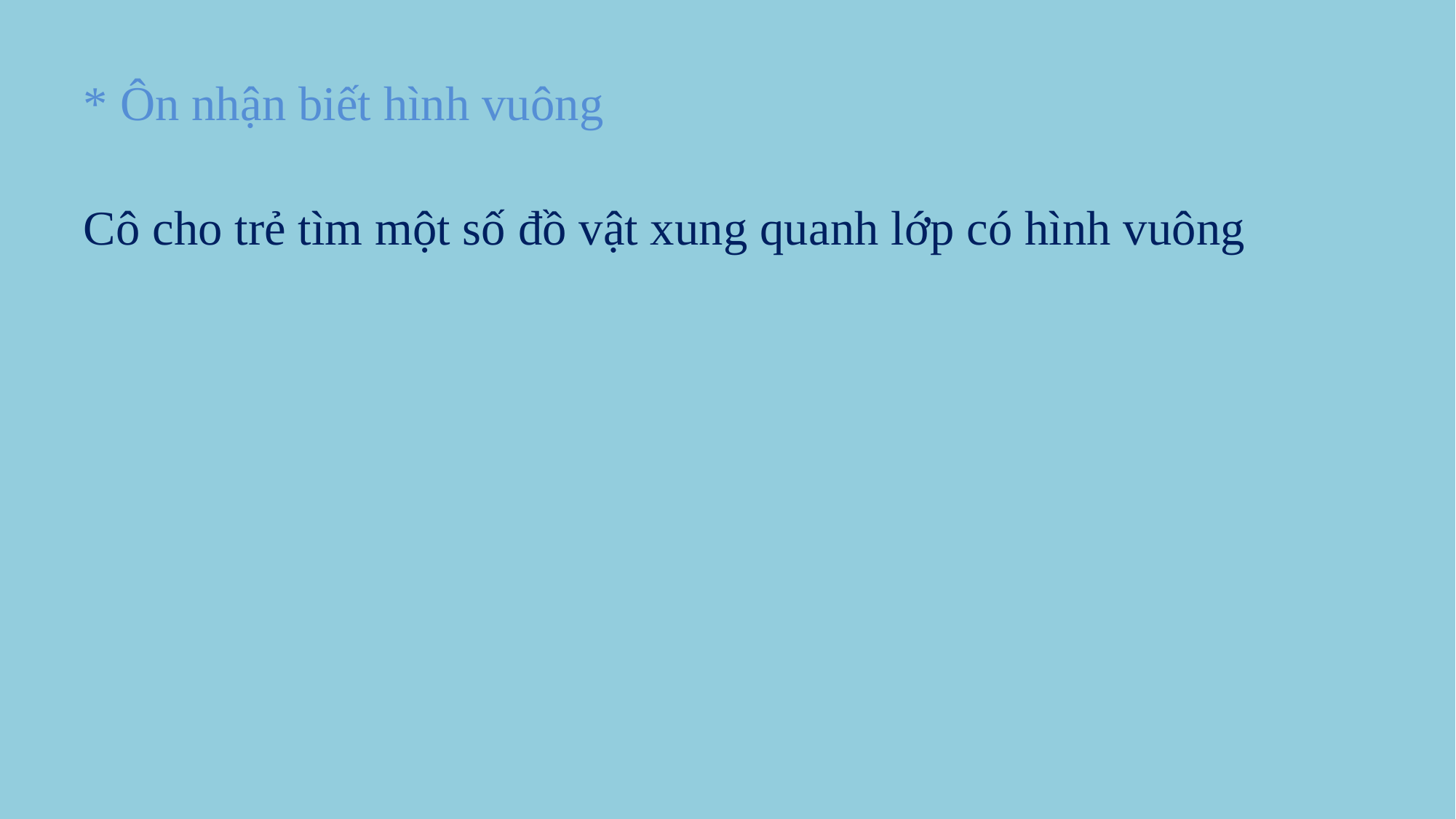

# * Ôn nhận biết hình vuông
Cô cho trẻ tìm một số đồ vật xung quanh lớp có hình vuông